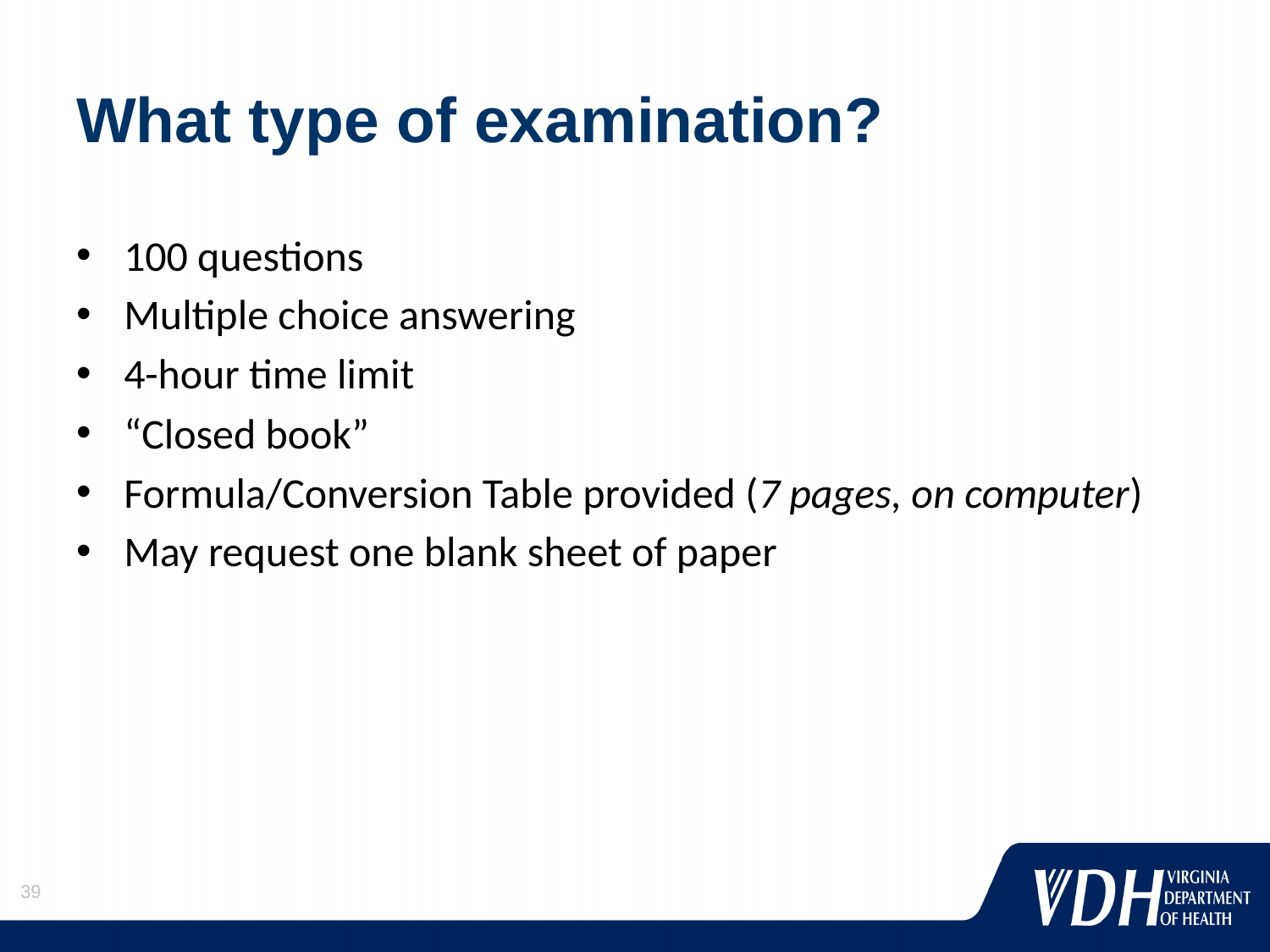

# What type of examination?
100 questions
Multiple choice answering
4-hour time limit
“Closed book”
Formula/Conversion Table provided (7 pages, on computer)
May request one blank sheet of paper

39